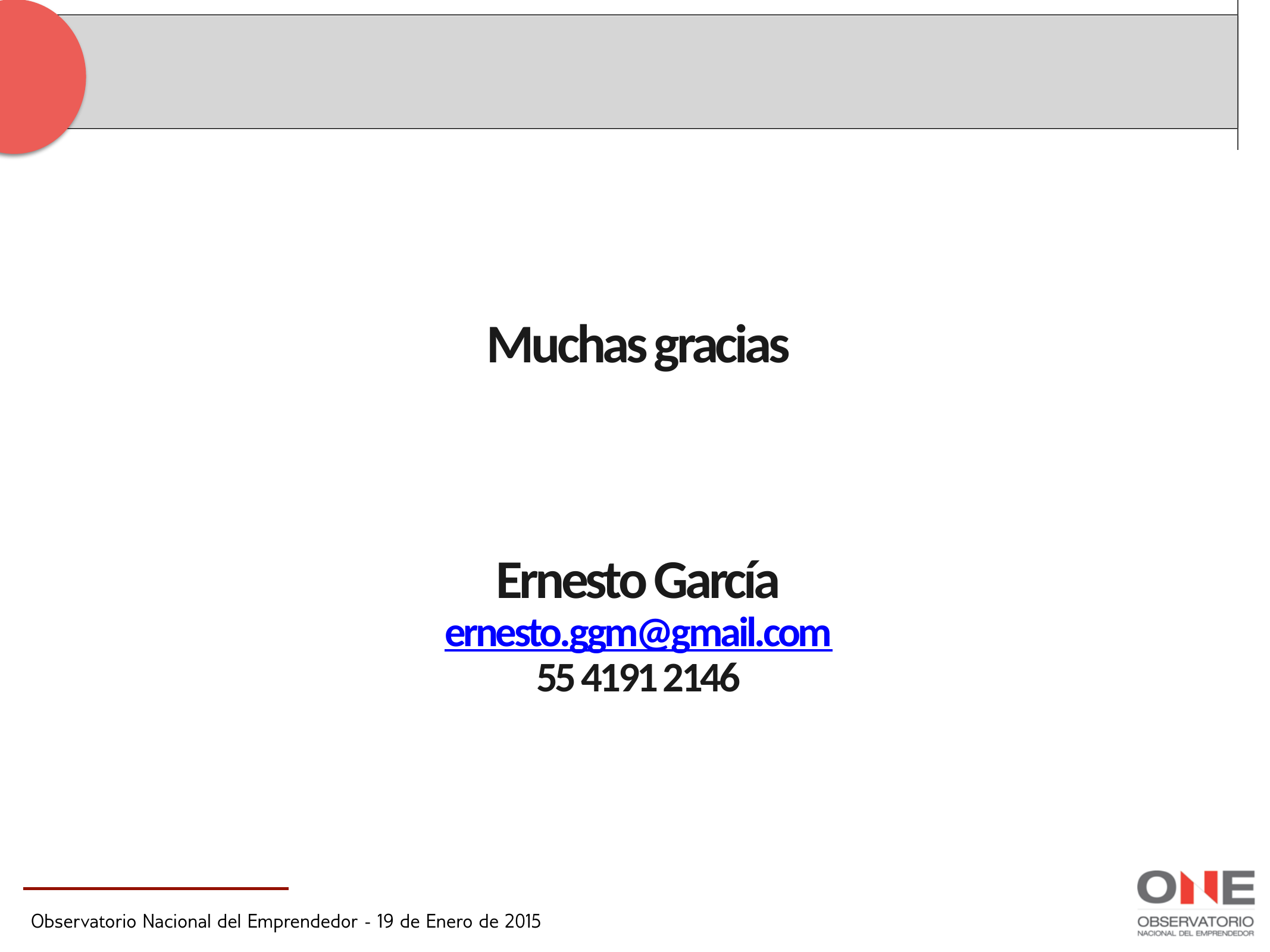

Muchas gracias

Ernesto García
ernesto.ggm@gmail.com
55 4191 2146